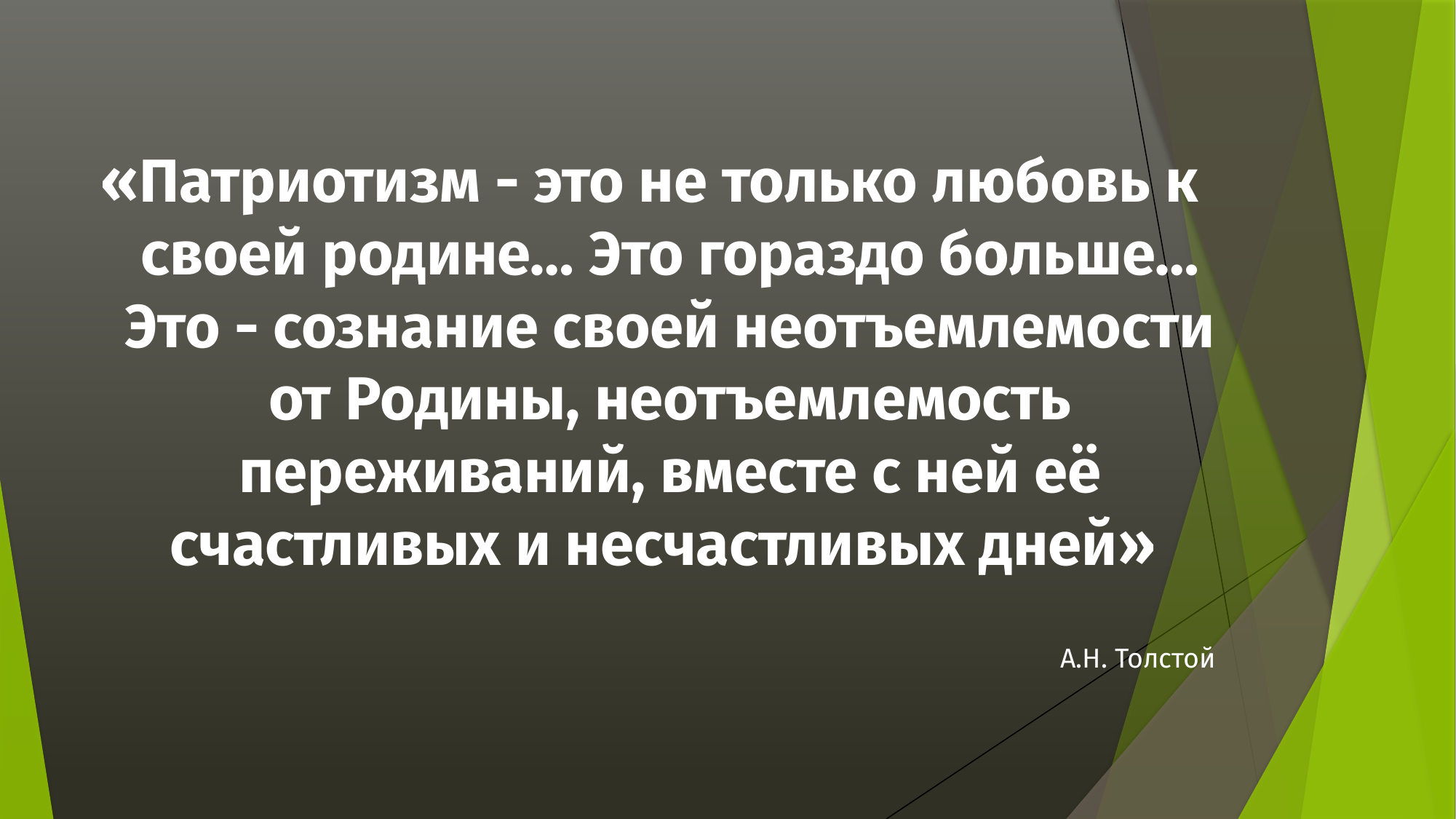

«Патриотизм - это не только любовь к своей родине… Это гораздо больше… Это - сознание своей неотъемлемости от Родины, неотъемлемость переживаний, вместе с ней её счастливых и несчастливых дней»

А.Н. Толстой